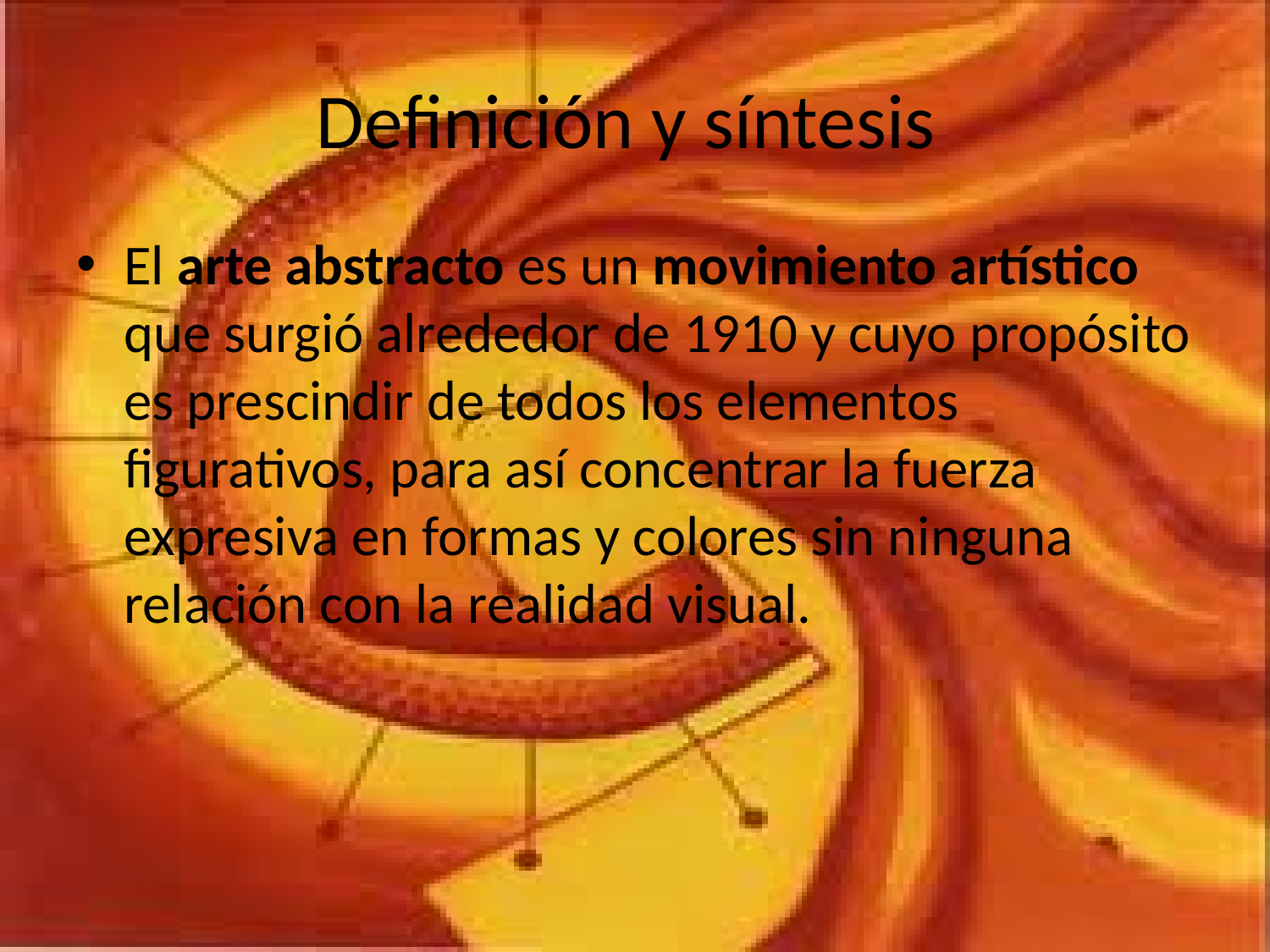

# Definición y síntesis
El arte abstracto es un movimiento artístico que surgió alrededor de 1910 y cuyo propósito es prescindir de todos los elementos figurativos, para así concentrar la fuerza expresiva en formas y colores sin ninguna relación con la realidad visual.